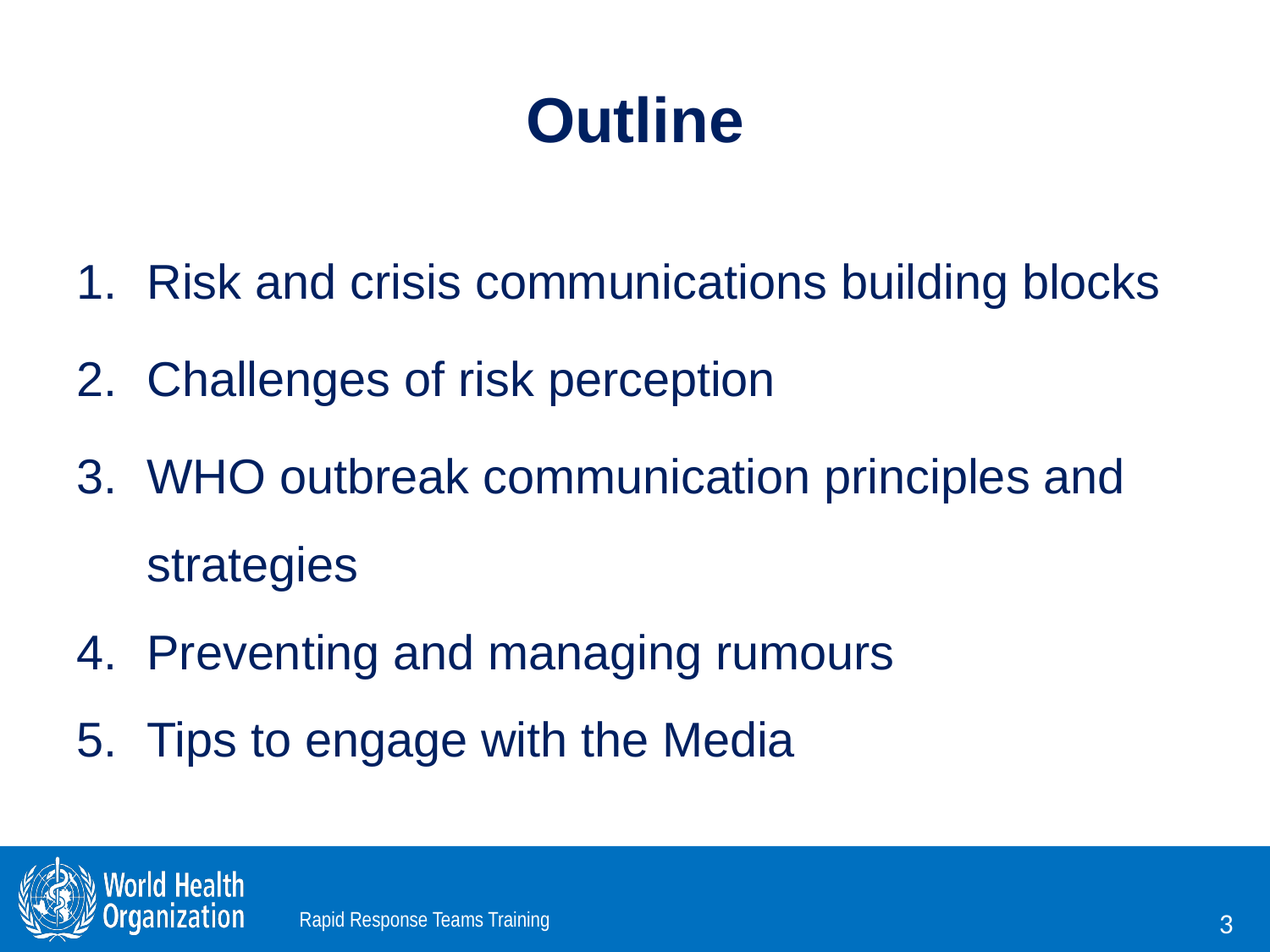

# Outline

Risk and crisis communications building blocks
Challenges of risk perception
WHO outbreak communication principles and strategies
Preventing and managing rumours
Tips to engage with the Media